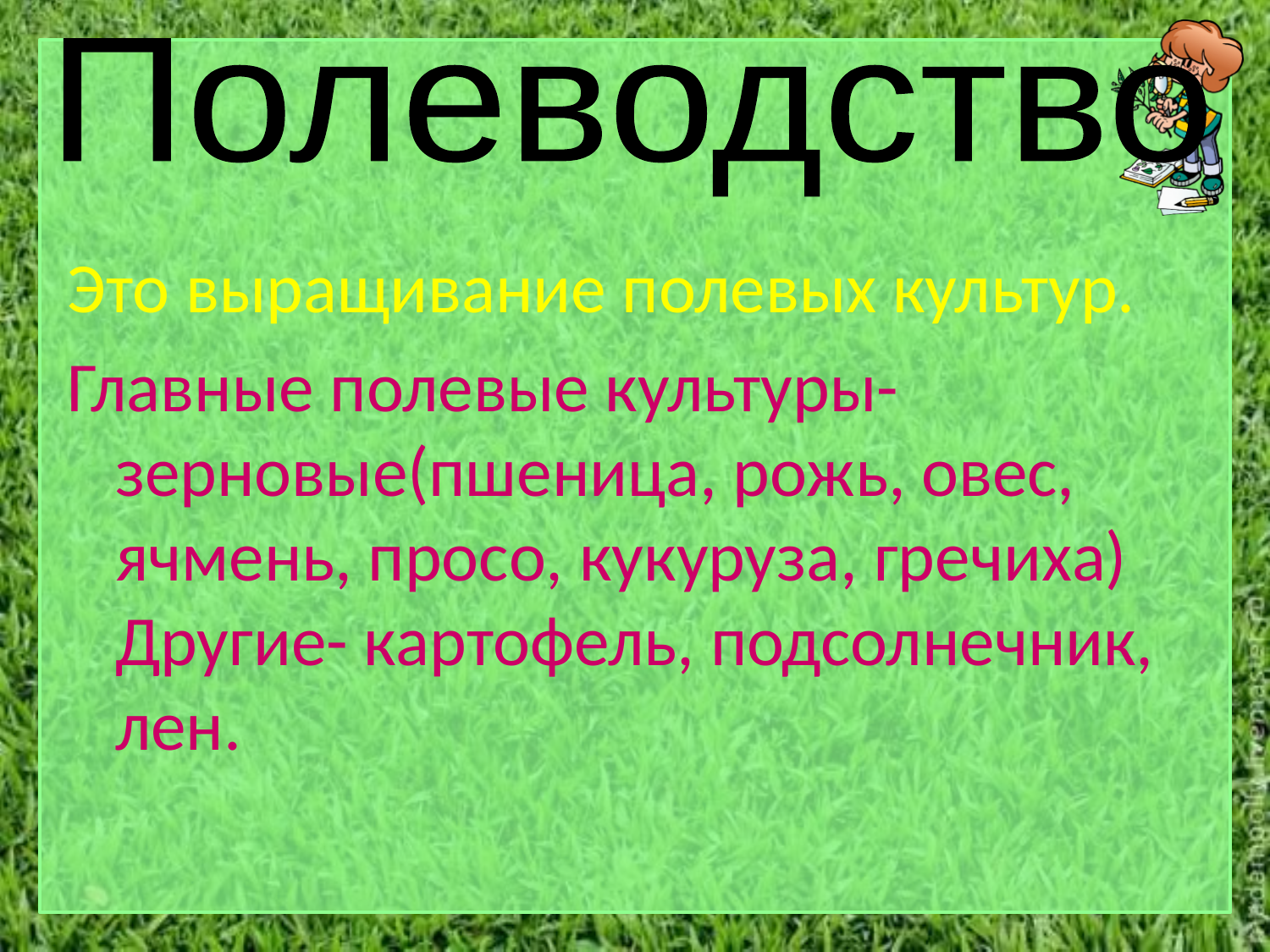

Полеводство
Это выращивание полевых культур.
Главные полевые культуры-зерновые(пшеница, рожь, овес, ячмень, просо, кукуруза, гречиха) Другие- картофель, подсолнечник, лен.